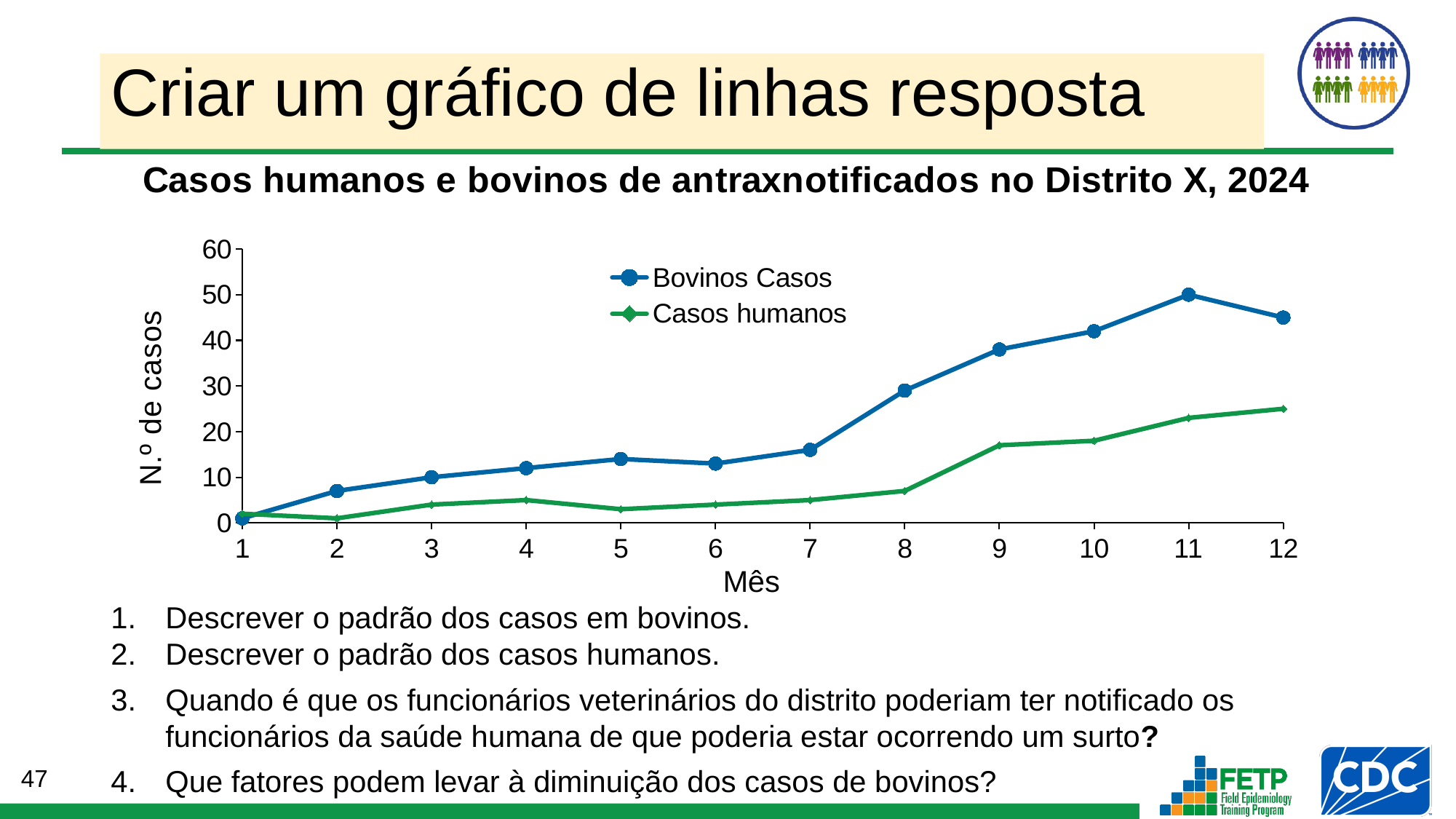

# Criar um gráfico de linhas resposta

### Chart

| Category | Bovinos Casos | Casos humanos |
|---|---|---|
| 1 | 1.0 | 2.0 |
| 2 | 7.0 | 1.0 |
| 3 | 10.0 | 4.0 |
| 4 | 12.0 | 5.0 |
| 5 | 14.0 | 3.0 |
| 6 | 13.0 | 4.0 |
| 7 | 16.0 | 5.0 |
| 8 | 29.0 | 7.0 |
| 9 | 38.0 | 17.0 |
| 10 | 42.0 | 18.0 |
| 11 | 50.0 | 23.0 |
| 12 | 45.0 | 25.0 |
Descrever o padrão dos casos em bovinos.
Descrever o padrão dos casos humanos.
Quando é que os funcionários veterinários do distrito poderiam ter notificado os funcionários da saúde humana de que poderia estar ocorrendo um surto?
Que fatores podem levar à diminuição dos casos de bovinos?